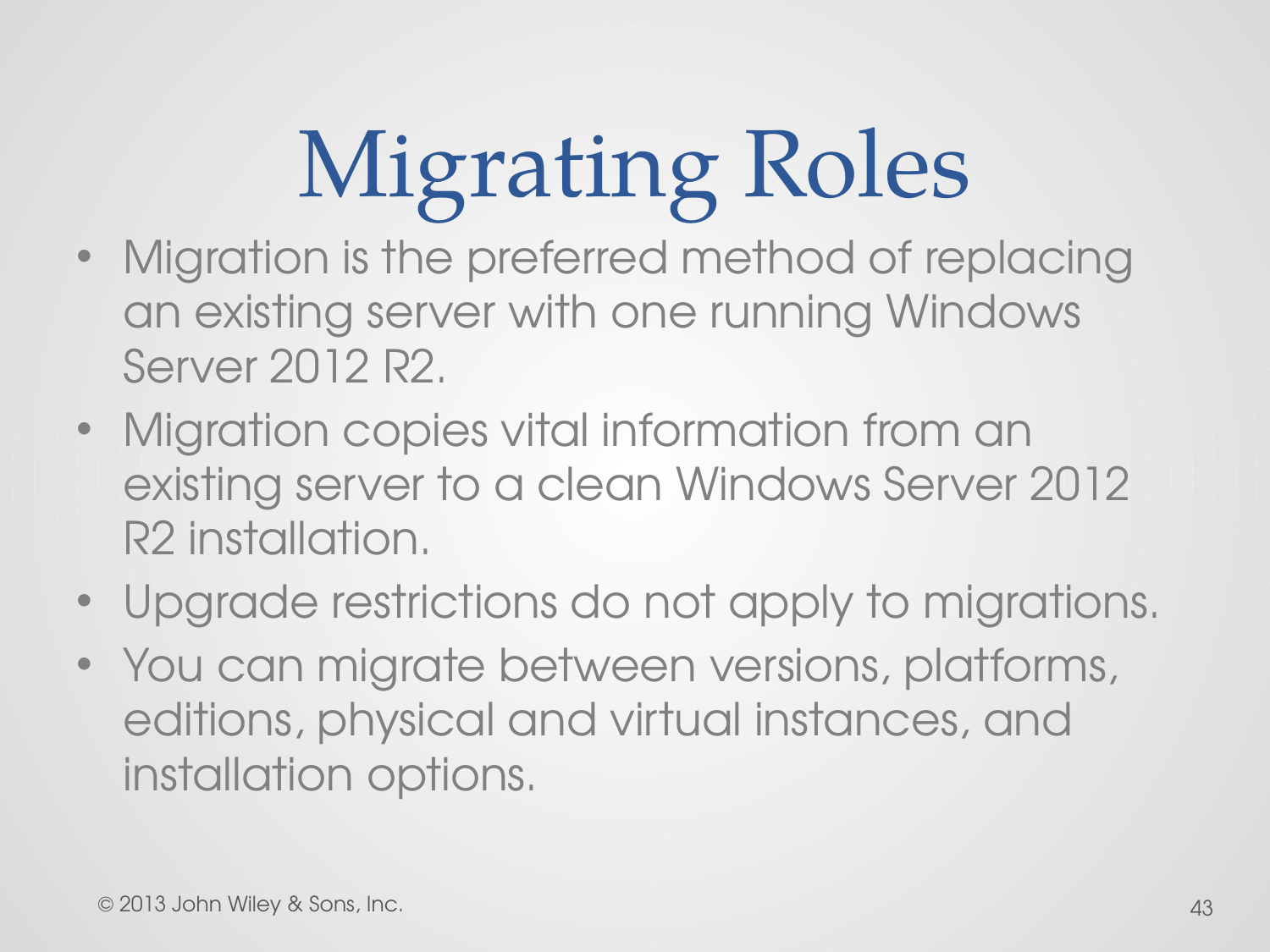

# Migrating Roles
Migration is the preferred method of replacing an existing server with one running Windows Server 2012 R2.
Migration copies vital information from an existing server to a clean Windows Server 2012 R2 installation.
Upgrade restrictions do not apply to migrations.
You can migrate between versions, platforms, editions, physical and virtual instances, and installation options.
© 2013 John Wiley & Sons, Inc.
43